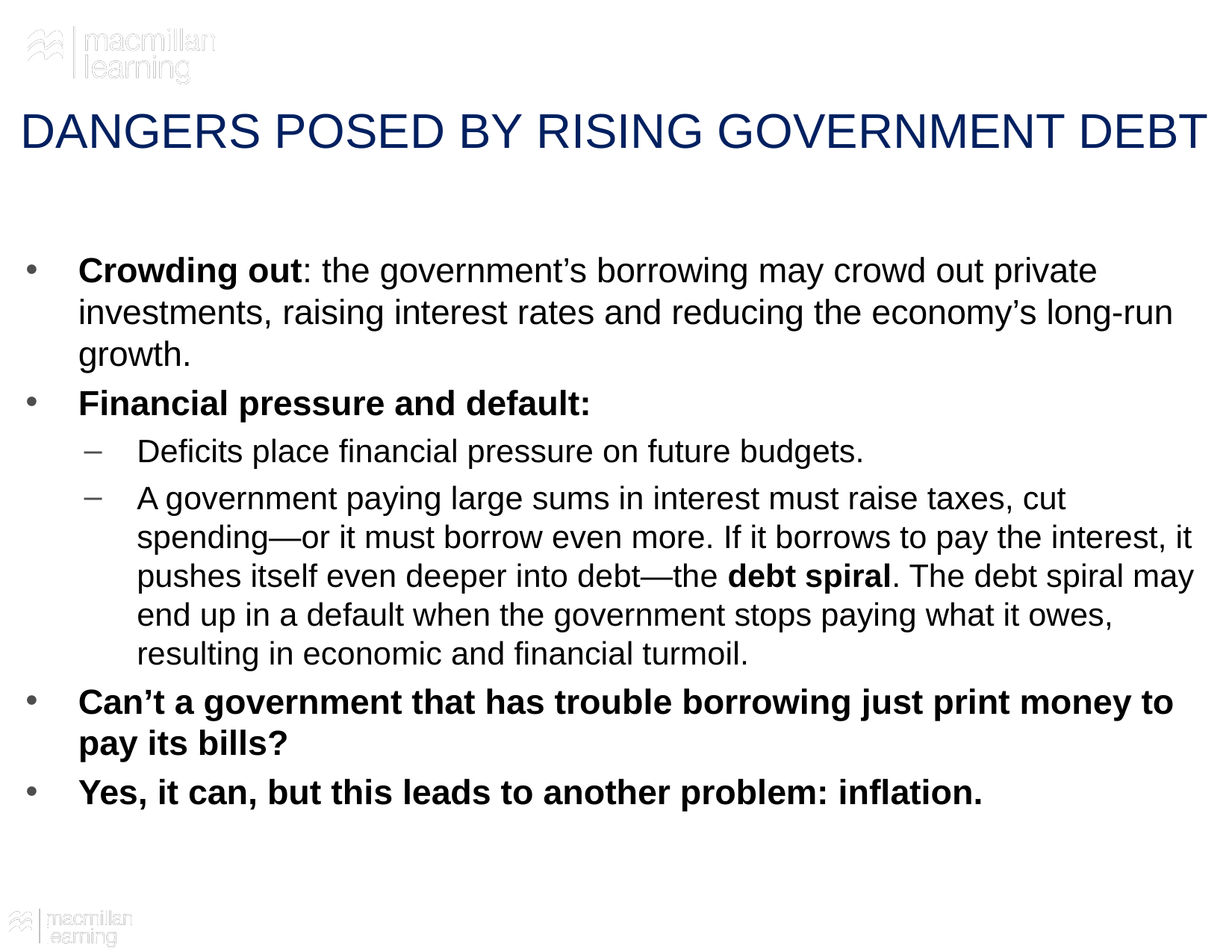

# DANGERS POSED BY RISING GOVERNMENT DEBT
Crowding out: the government’s borrowing may crowd out private investments, raising interest rates and reducing the economy’s long-run growth.
Financial pressure and default:
Deficits place financial pressure on future budgets.
A government paying large sums in interest must raise taxes, cut spending—or it must borrow even more. If it borrows to pay the interest, it pushes itself even deeper into debt—the debt spiral. The debt spiral may end up in a default when the government stops paying what it owes, resulting in economic and financial turmoil.
Can’t a government that has trouble borrowing just print money to pay its bills?
Yes, it can, but this leads to another problem: inflation.